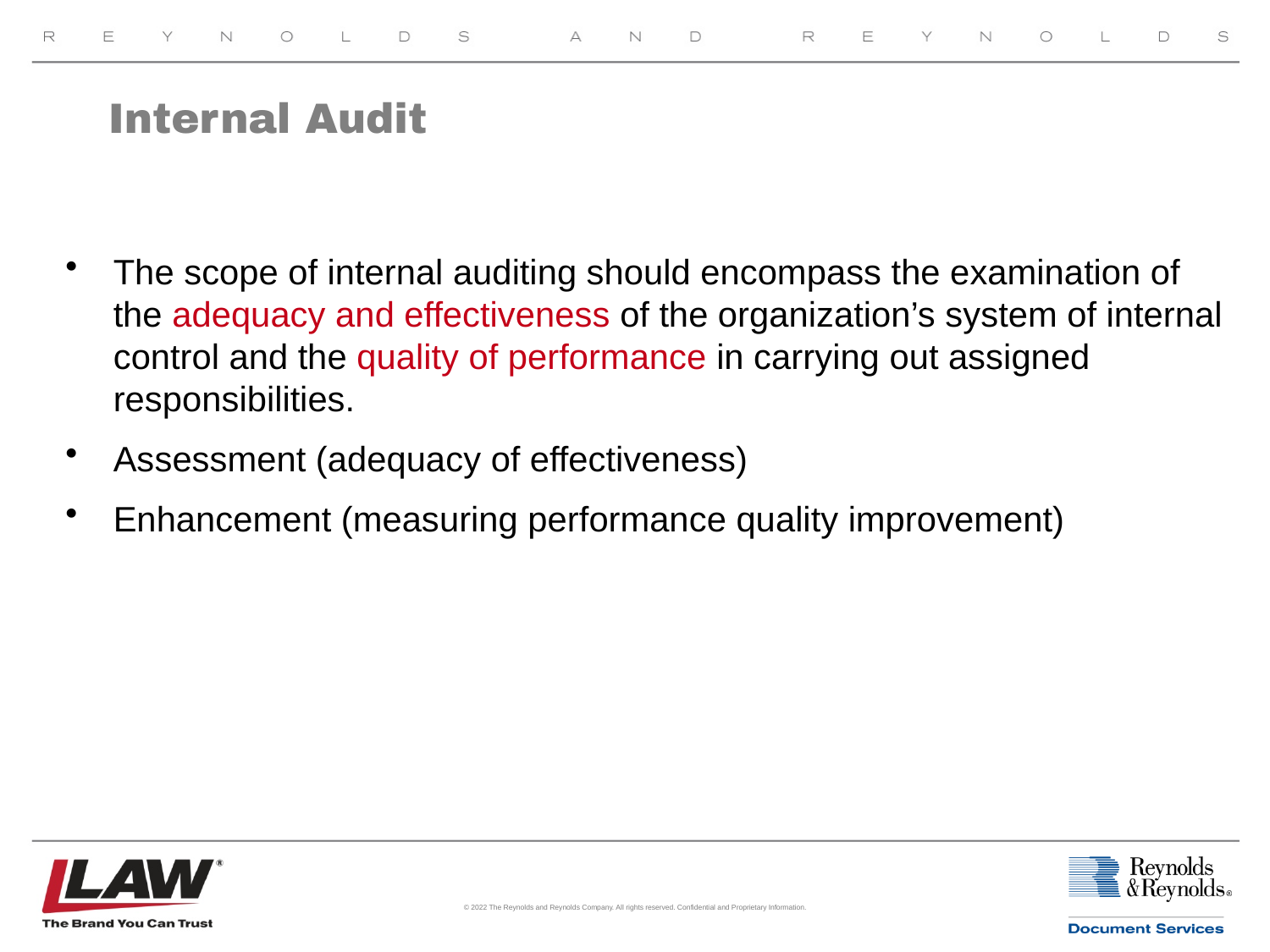

# Internal Audit
The scope of internal auditing should encompass the examination of the adequacy and effectiveness of the organization’s system of internal control and the quality of performance in carrying out assigned responsibilities.
Assessment (adequacy of effectiveness)
Enhancement (measuring performance quality improvement)